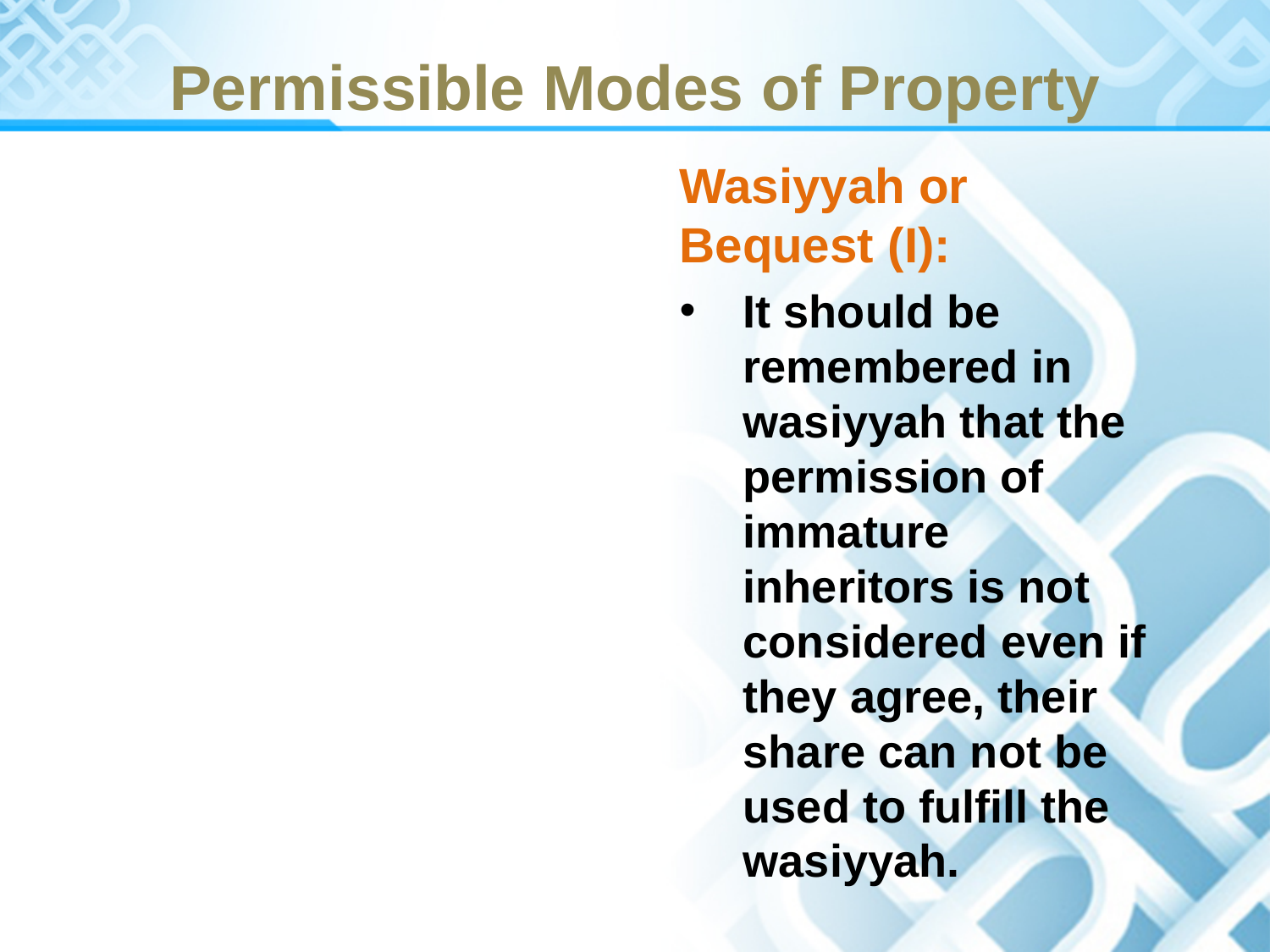

Permissible Modes of Property
Wasiyyah or Bequest (I):
It should be remembered in wasiyyah that the permission of immature inheritors is not considered even if they agree, their share can not be used to fulfill the wasiyyah.